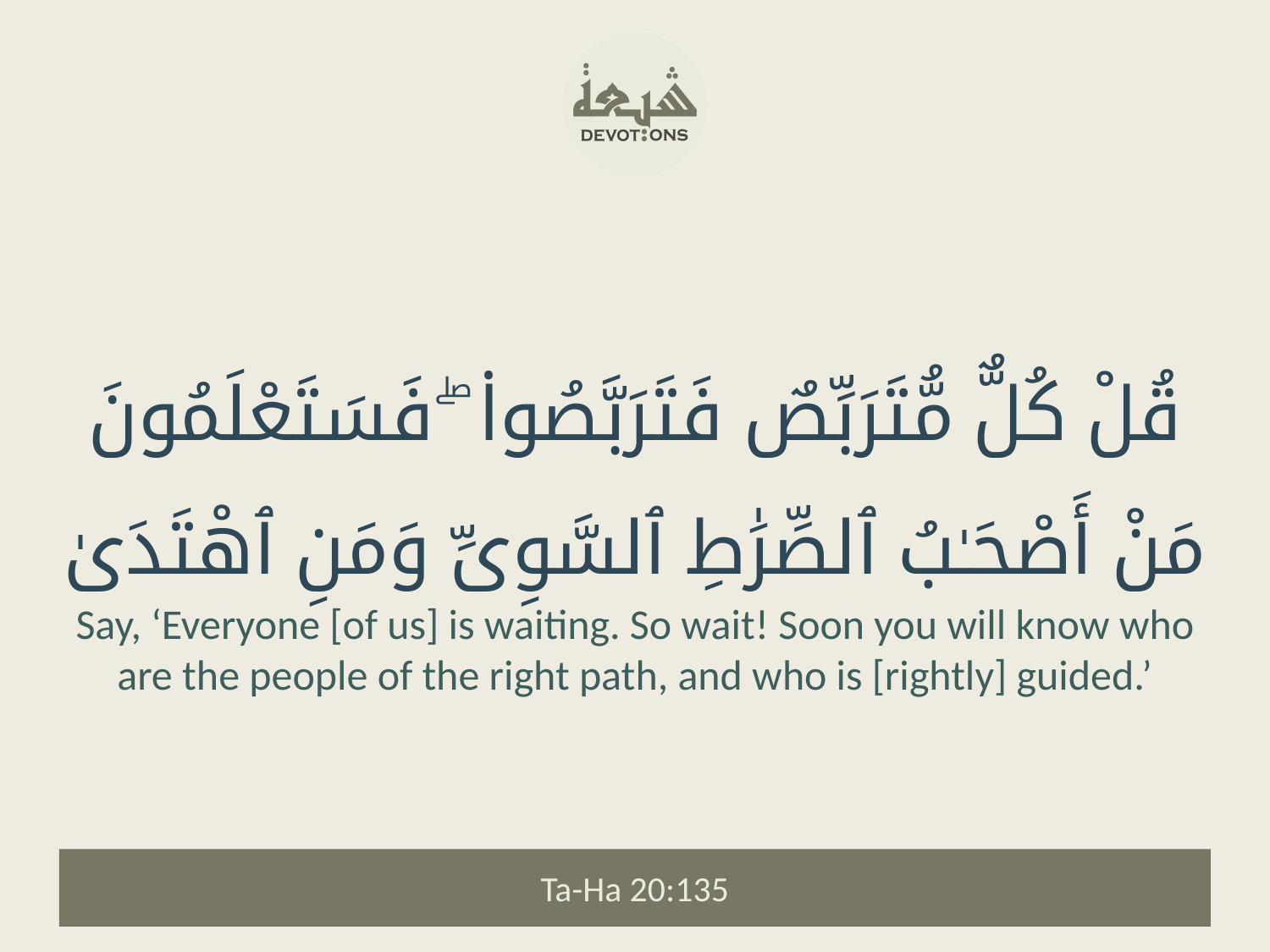

قُلْ كُلٌّ مُّتَرَبِّصٌ فَتَرَبَّصُوا۟ ۖ فَسَتَعْلَمُونَ مَنْ أَصْحَـٰبُ ٱلصِّرَٰطِ ٱلسَّوِىِّ وَمَنِ ٱهْتَدَىٰ
Say, ‘Everyone [of us] is waiting. So wait! Soon you will know who are the people of the right path, and who is [rightly] guided.’
Ta-Ha 20:135